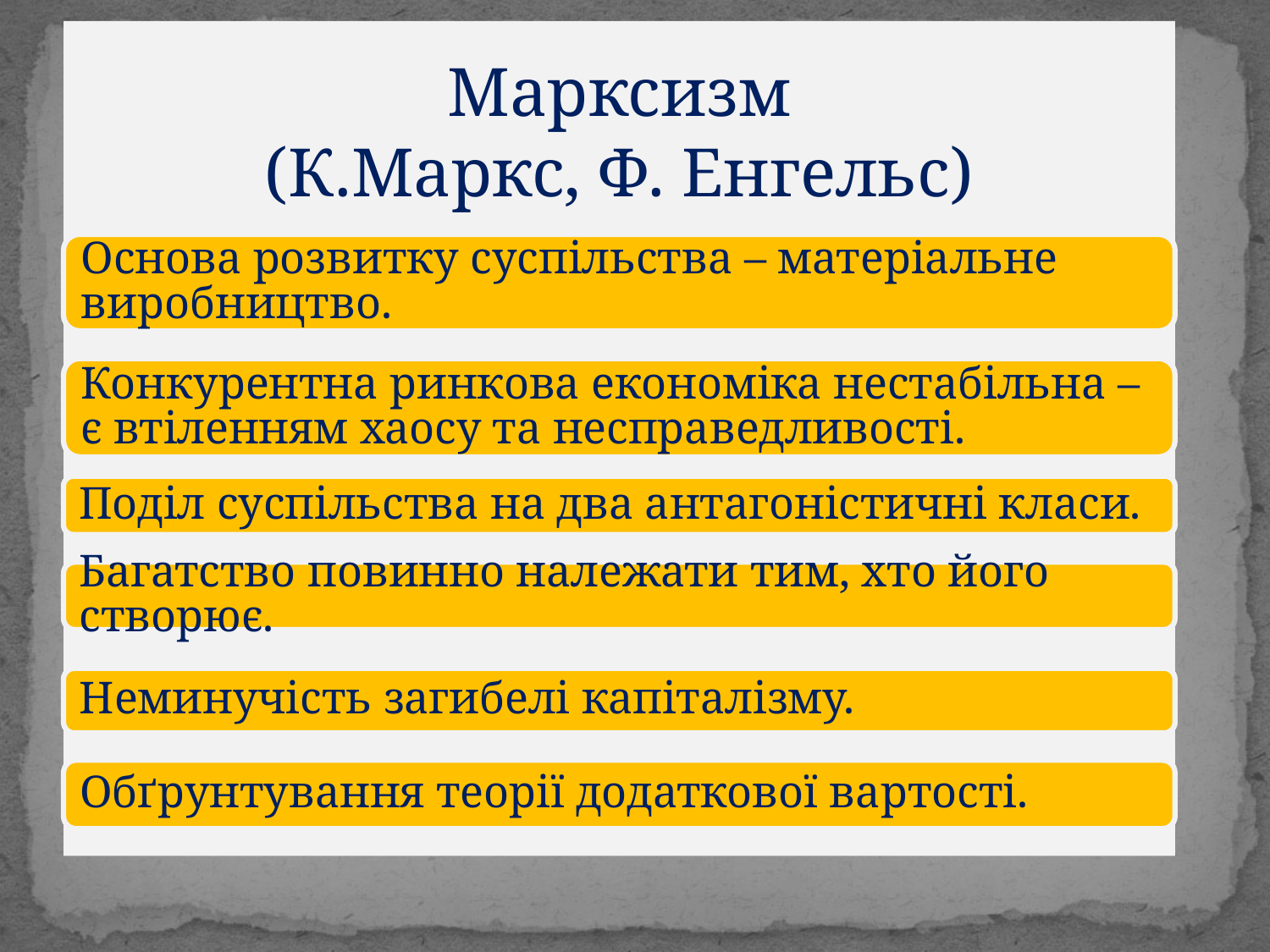

# Марксизм (К.Маркс, Ф. Енгельс)
Основа розвитку суспільства – матеріальне виробництво.
Конкурентна ринкова економіка нестабільна – є втіленням хаосу та несправедливості.
Поділ суспільства на два антагоністичні класи.
Багатство повинно належати тим, хто його створює.
Неминучість загибелі капіталізму.
Обґрунтування теорії додаткової вартості.